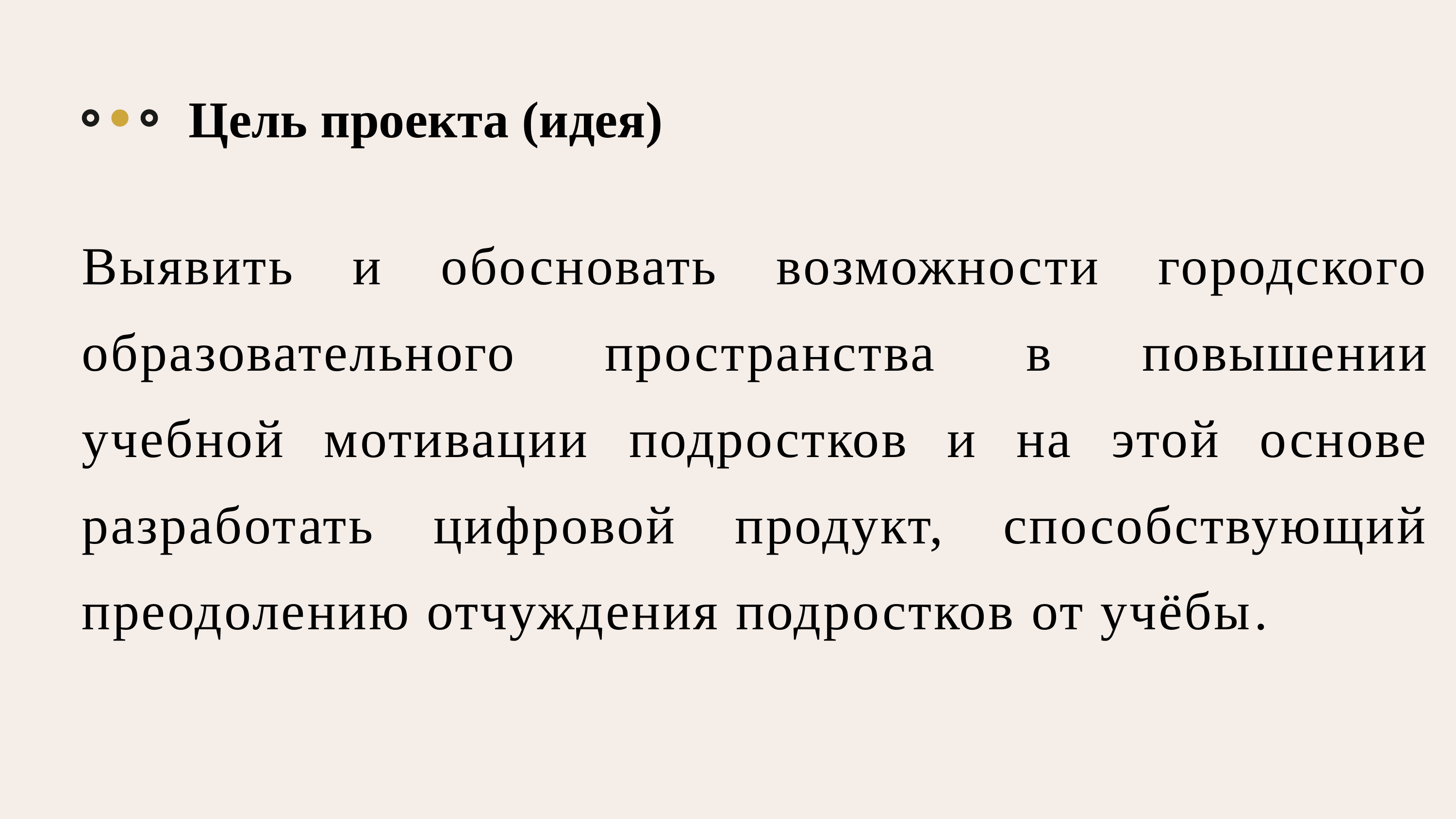

Цель проекта (идея)

Выявить и обосновать возможности городского образовательного пространства в повышении учебной мотивации подростков и на этой основе разработать цифровой продукт, способствующий преодолению отчуждения подростков от учёбы.